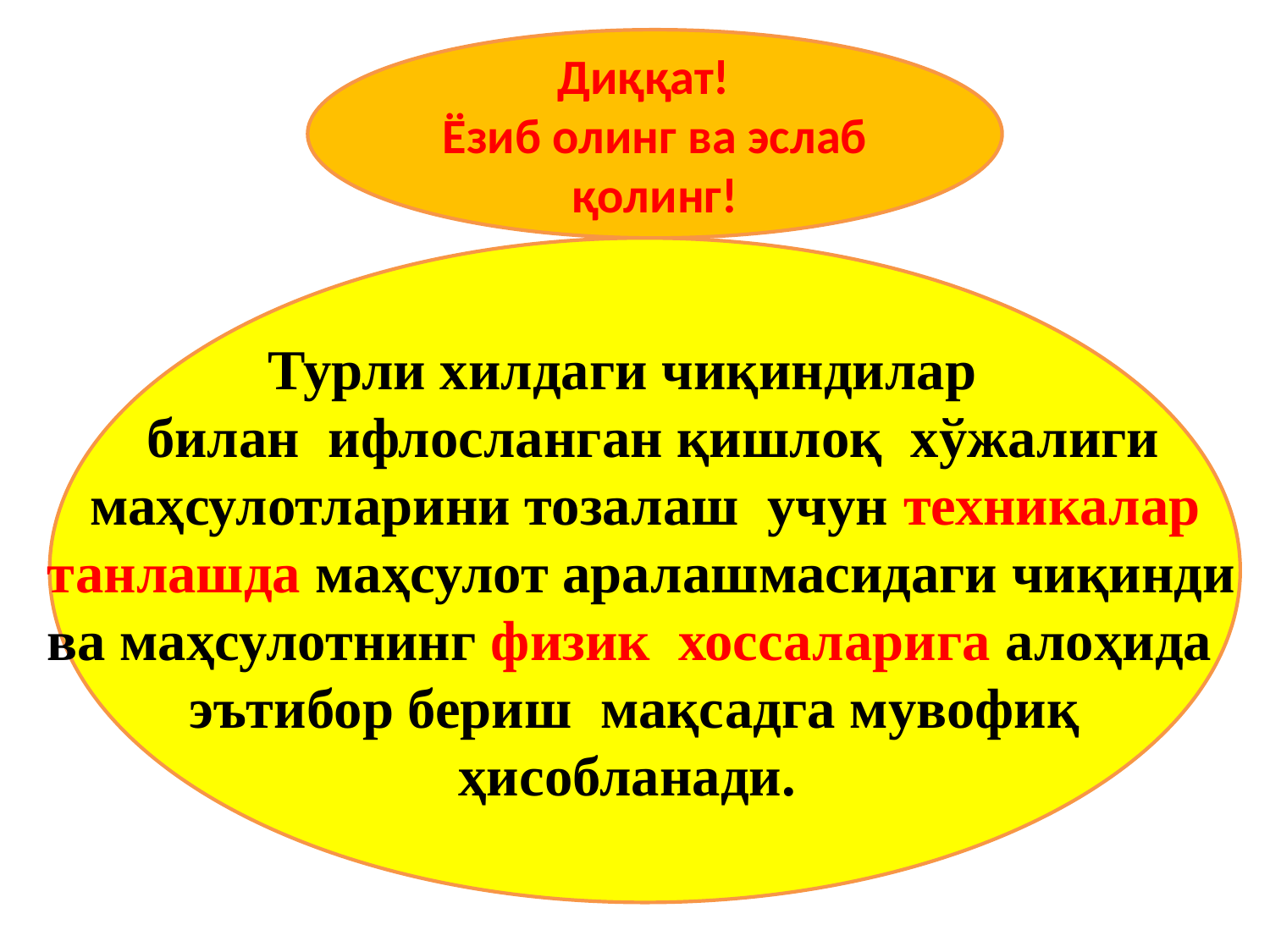

Диққат!
Ёзиб олинг ва эслаб қолинг!

                  Турли хилдаги чиқиндилар
       билан  ифлосланган қишлоқ  хўжалиги
   маҳсулотларини тозалаш  учун техникалар танлашда маҳсулот аралашмасидаги чиқинди ва маҳсулотнинг физик  хоссаларига алоҳида
          эътибор бериш  мақсадга мувофиқ
                             ҳисобланади.